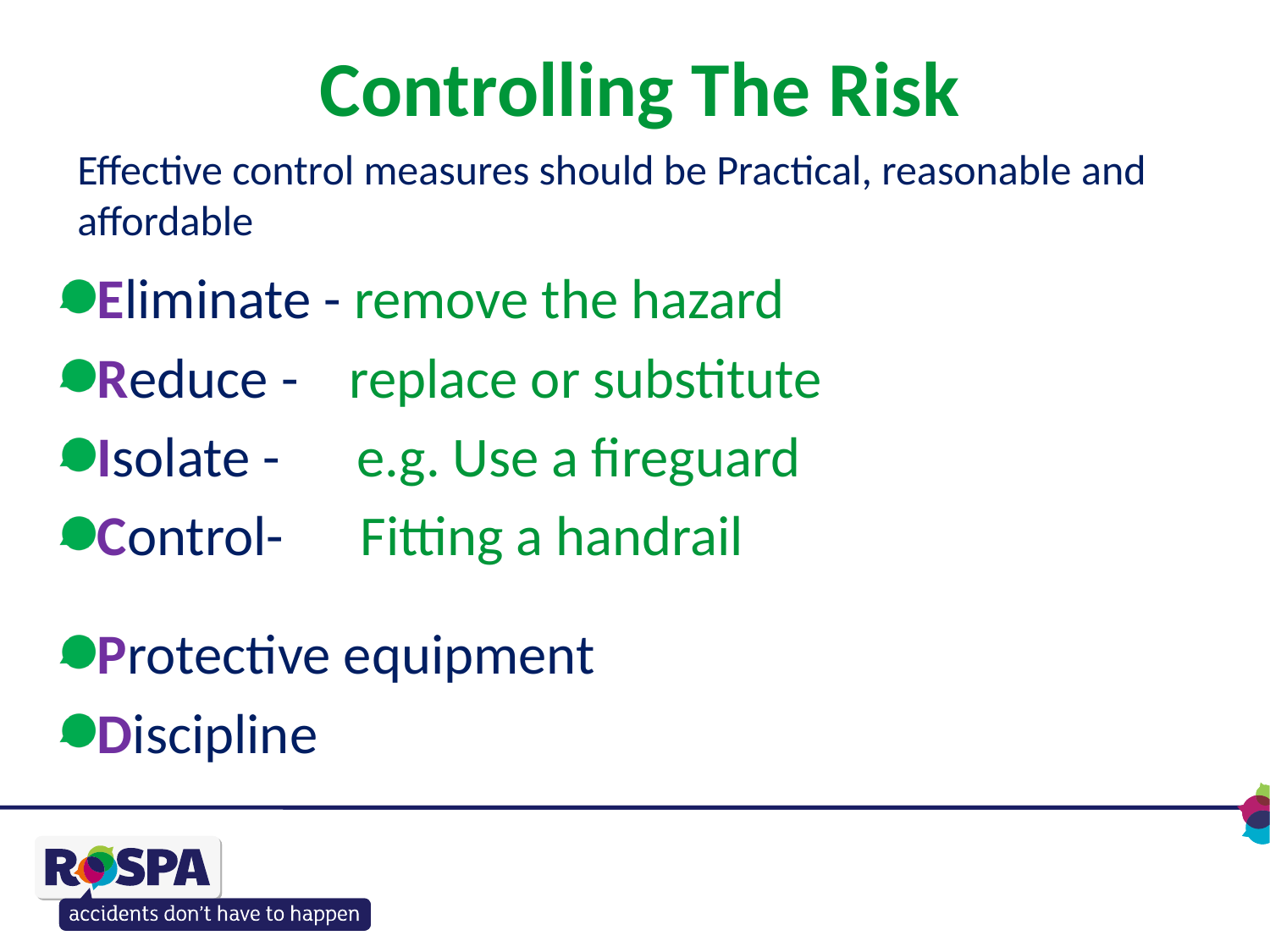

# Controlling The Risk
Effective control measures should be Practical, reasonable and affordable
Eliminate - remove the hazard
Reduce -    replace or substitute
Isolate -      e.g. Use a fireguard
Control-      Fitting a handrail

Protective equipment
Discipline